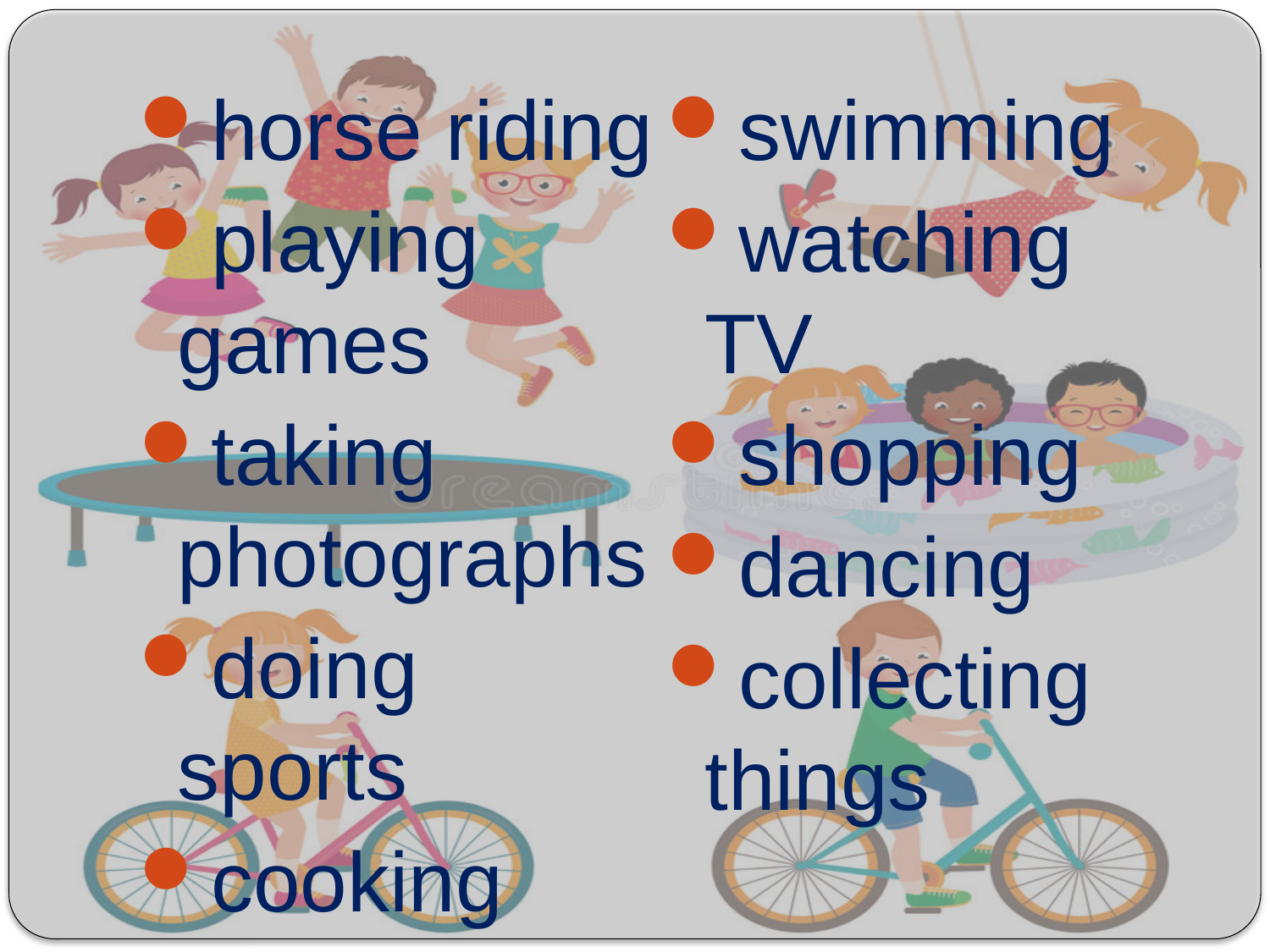

horse riding
playing games
taking photographs
doing sports
cooking
swimming
watching TV
shopping
dancing
collecting things